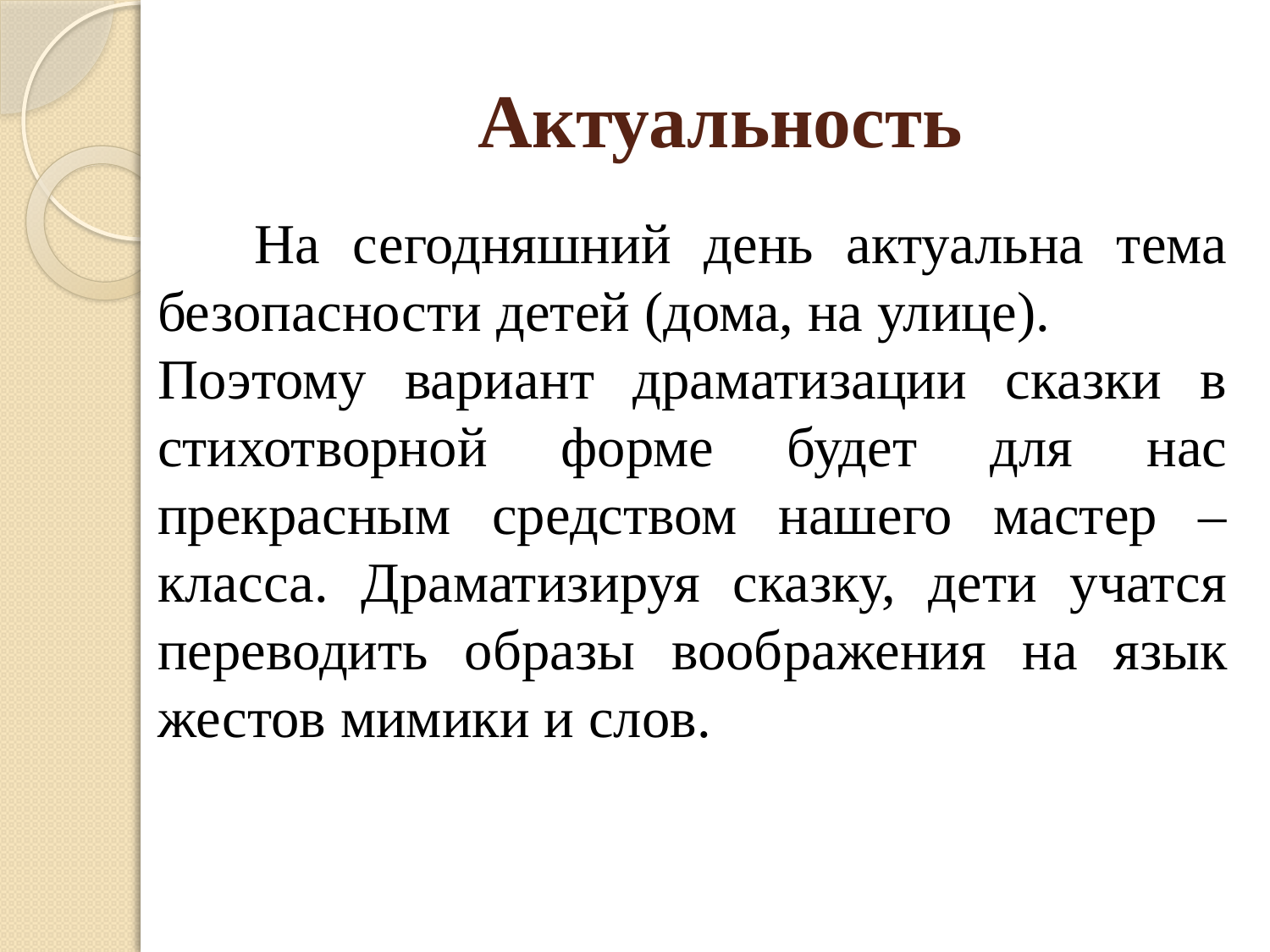

# Актуальность
   На сегодняшний день актуальна тема безопасности детей (дома, на улице).
Поэтому вариант драматизации сказки в стихотворной форме будет для нас прекрасным средством нашего мастер – класса. Драматизируя сказку, дети учатся переводить образы воображения на язык жестов мимики и слов.